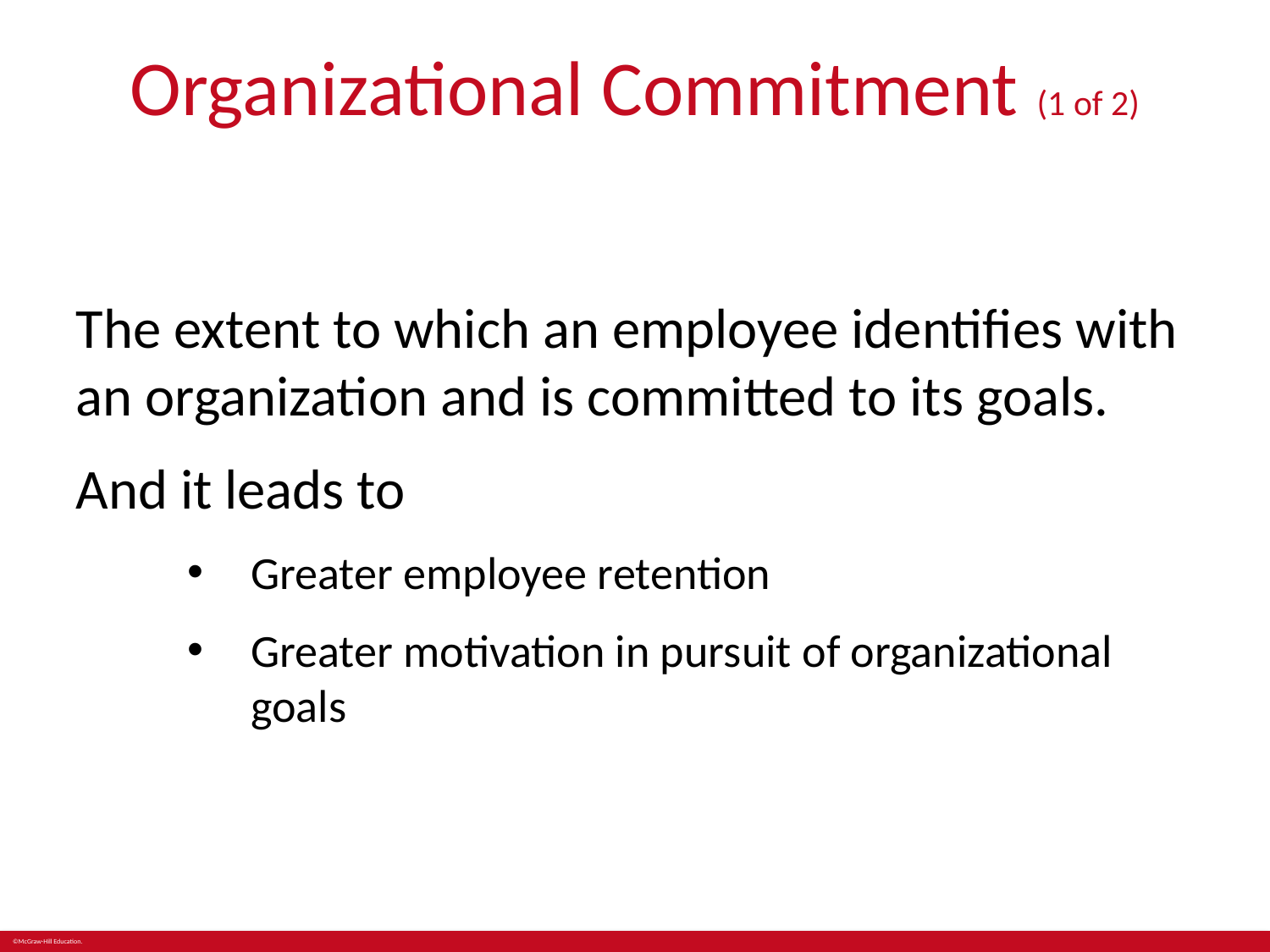

# Organizational Commitment (1 of 2)
The extent to which an employee identifies with an organization and is committed to its goals.
And it leads to
Greater employee retention
Greater motivation in pursuit of organizational goals